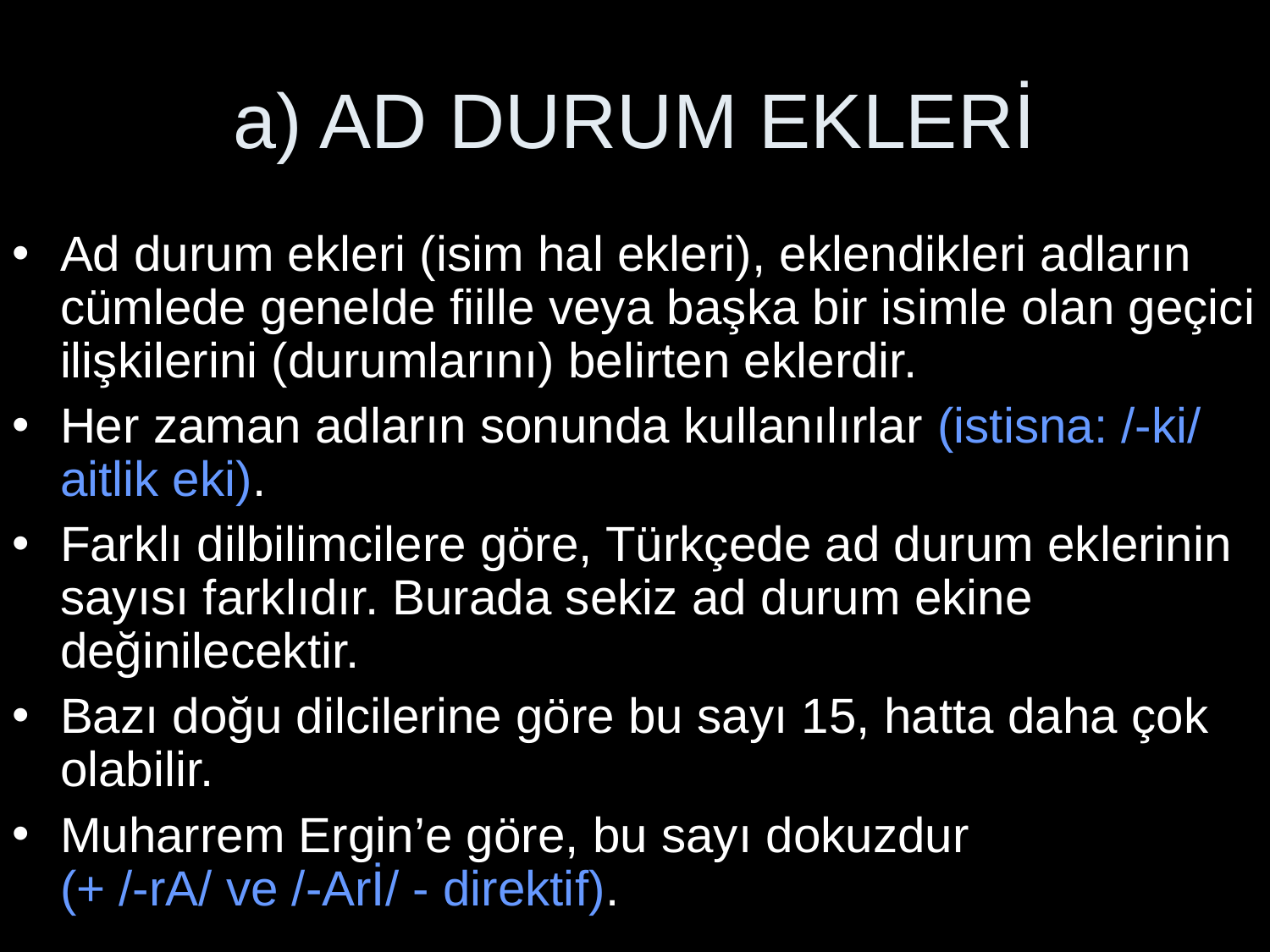

# a) AD DURUM EKLERİ
Ad durum ekleri (isim hal ekleri), eklendikleri adların cümlede genelde fiille veya başka bir isimle olan geçici ilişkilerini (durumlarını) belirten eklerdir.
Her zaman adların sonunda kullanılırlar (istisna: /-ki/ aitlik eki).
Farklı dilbilimcilere göre, Türkçede ad durum eklerinin sayısı farklıdır. Burada sekiz ad durum ekine değinilecektir.
Bazı doğu dilcilerine göre bu sayı 15, hatta daha çok olabilir.
Muharrem Ergin’e göre, bu sayı dokuzdur
(+ /-rA/ ve /-Arİ/ - direktif).